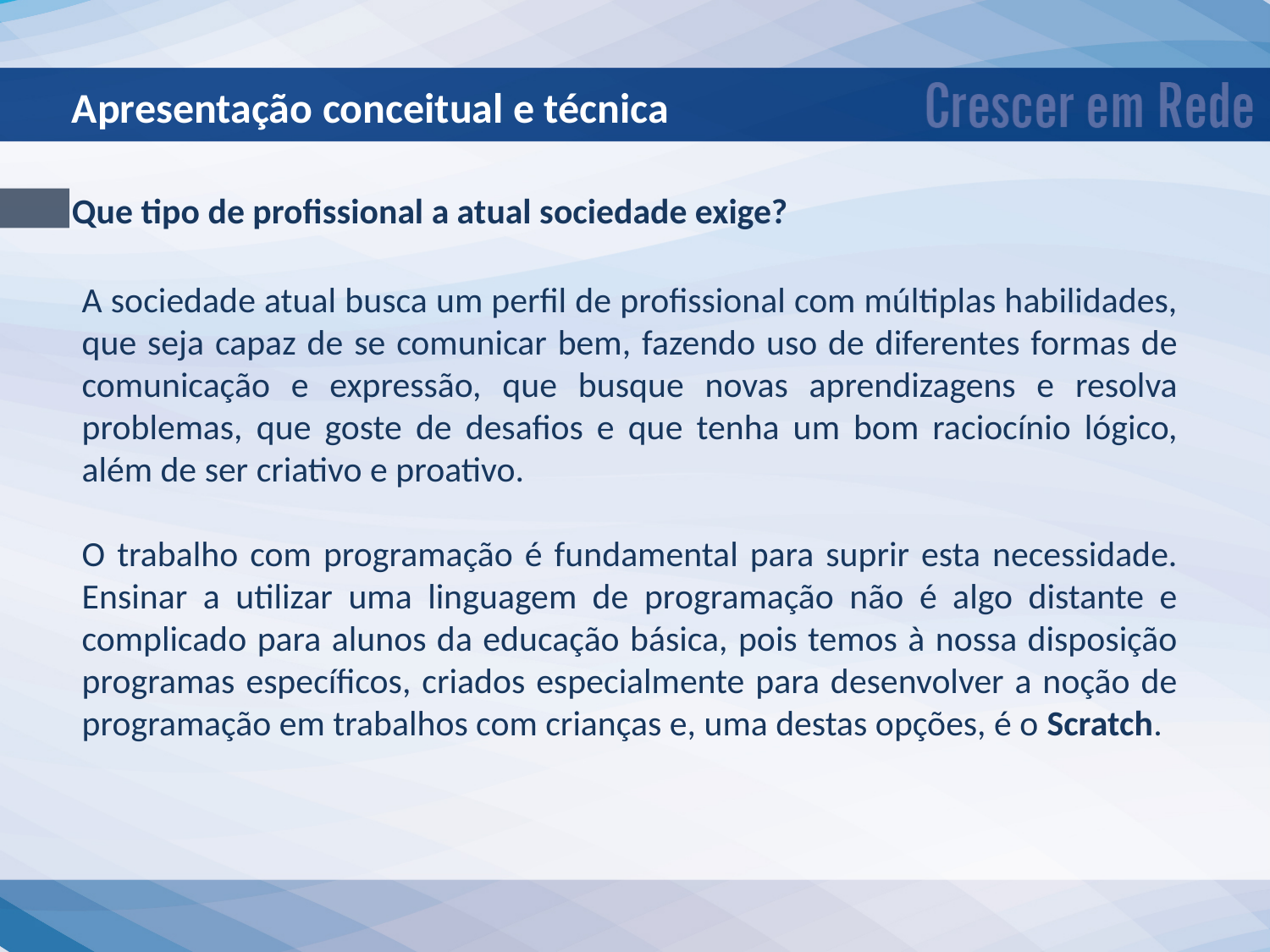

Apresentação conceitual e técnica
Que tipo de profissional a atual sociedade exige?

A sociedade atual busca um perfil de profissional com múltiplas habilidades, que seja capaz de se comunicar bem, fazendo uso de diferentes formas de comunicação e expressão, que busque novas aprendizagens e resolva problemas, que goste de desafios e que tenha um bom raciocínio lógico, além de ser criativo e proativo.

O trabalho com programação é fundamental para suprir esta necessidade. Ensinar a utilizar uma linguagem de programação não é algo distante e complicado para alunos da educação básica, pois temos à nossa disposição programas específicos, criados especialmente para desenvolver a noção de programação em trabalhos com crianças e, uma destas opções, é o Scratch.